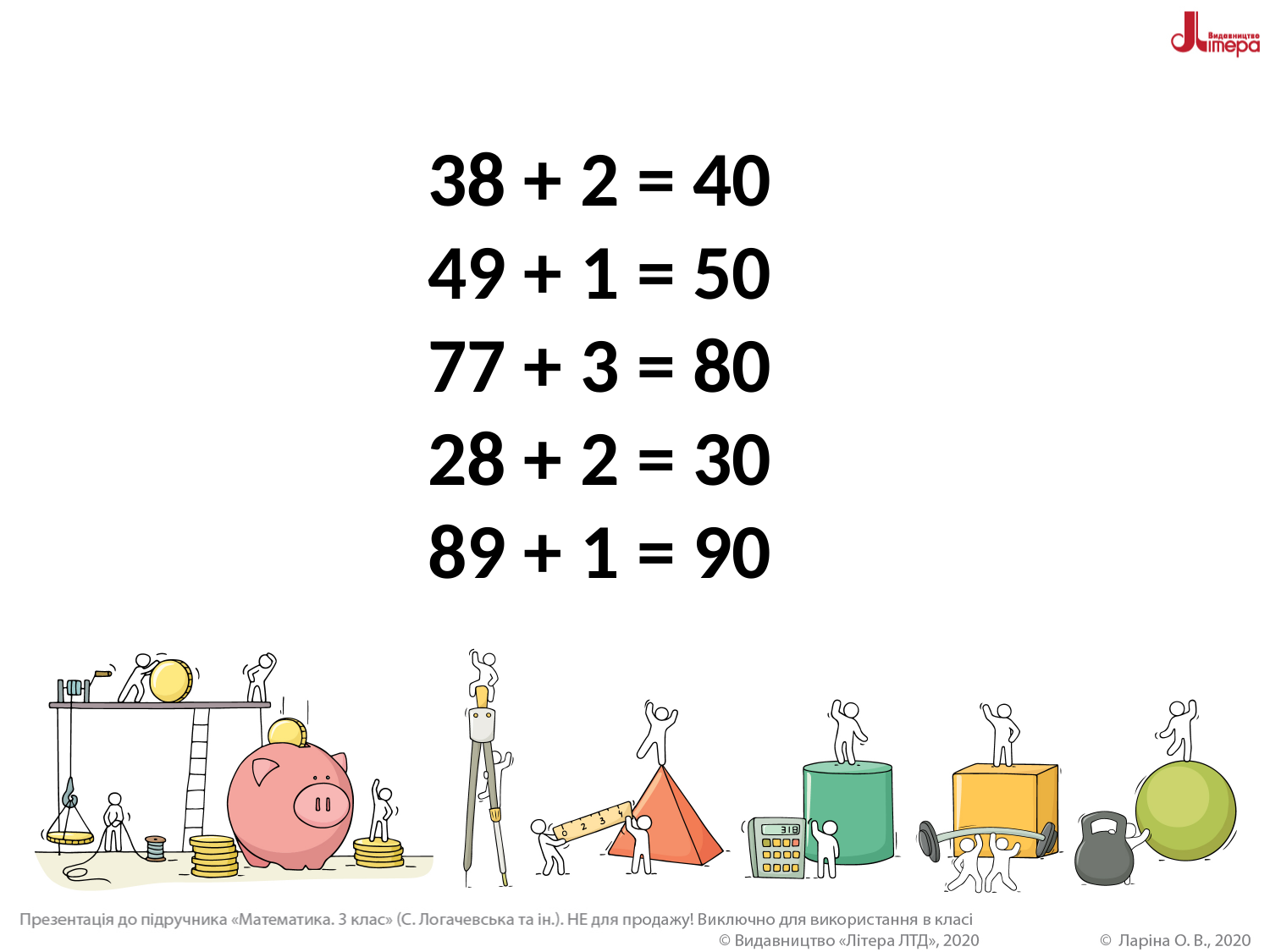

# 38 + 2 = 40 49 + 1 = 50 77 + 3 = 80 28 + 2 = 30 89 + 1 = 90